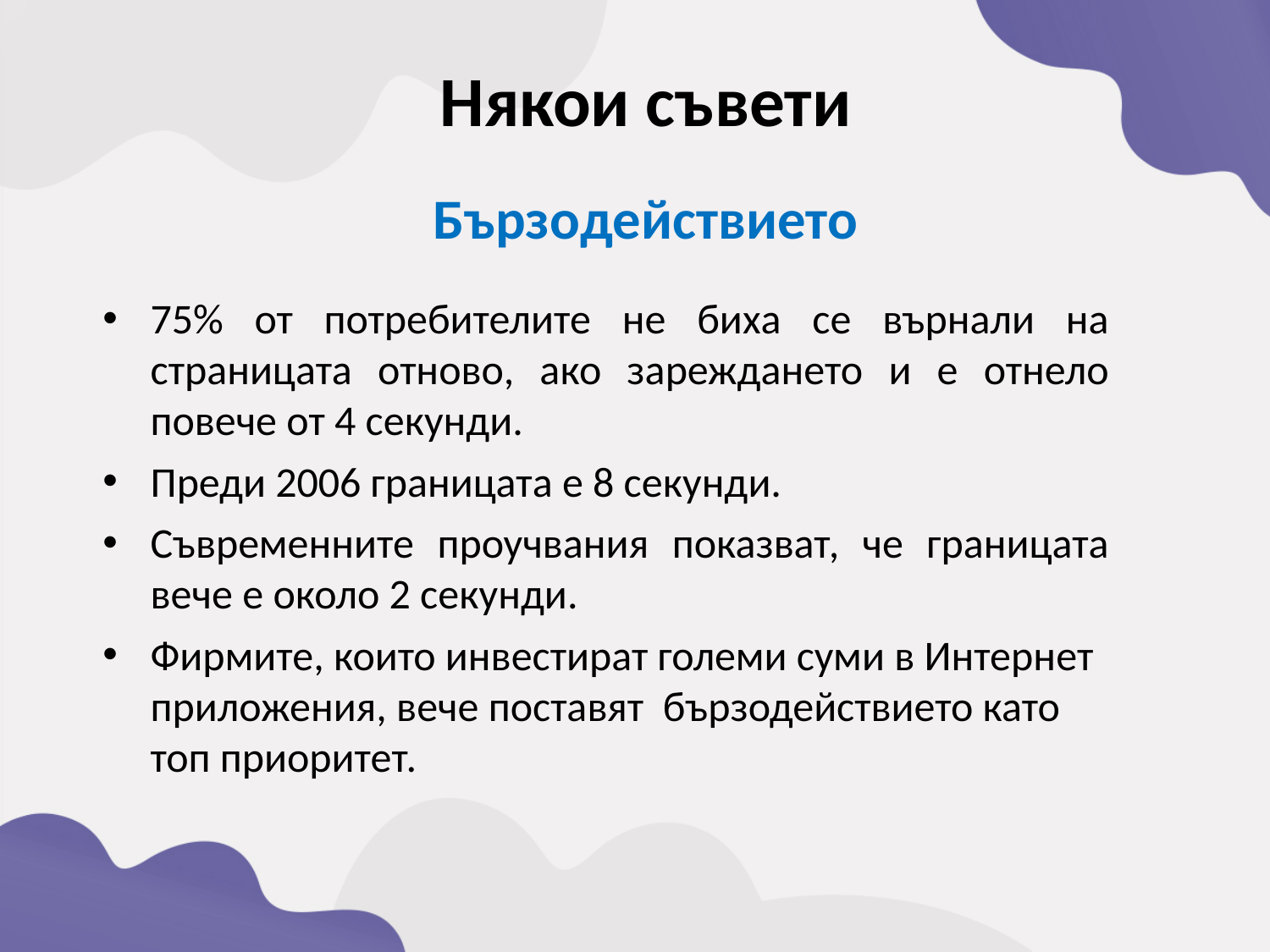

Някои съвети

Бързодействието
75% от потребителите не биха се върнали на страницата отново, ако зареждането и е отнело повече от 4 секунди.
Преди 2006 границата е 8 секунди.
Съвременните проучвания показват, че границата вече е около 2 секунди.
Фирмите, които инвестират големи суми в Интернет приложения, вече поставят  бързодействието като топ приоритет.